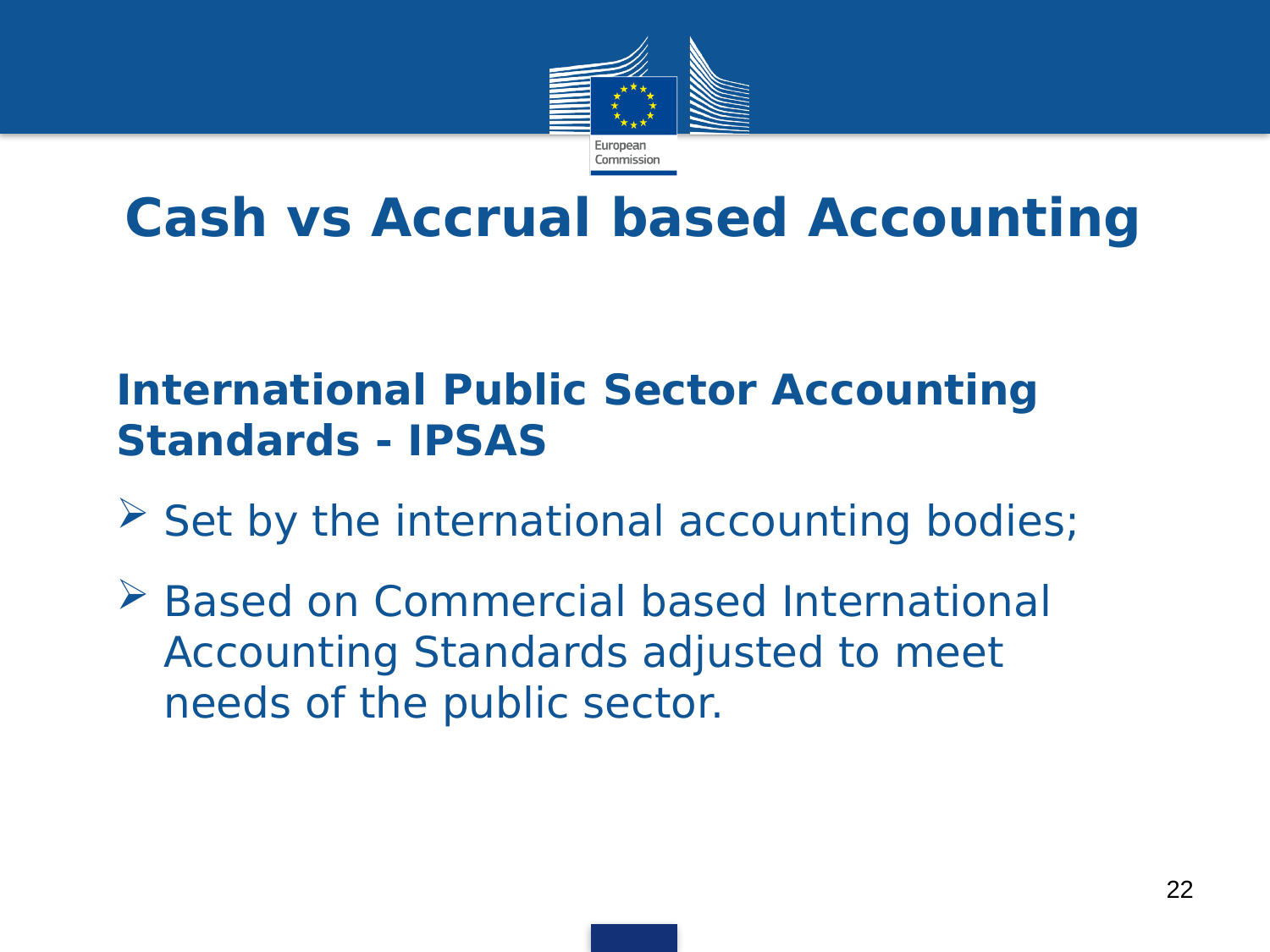

# Cash vs Accrual based Accounting
International Public Sector Accounting Standards - IPSAS
Set by the international accounting bodies;
Based on Commercial based International Accounting Standards adjusted to meet needs of the public sector.
22